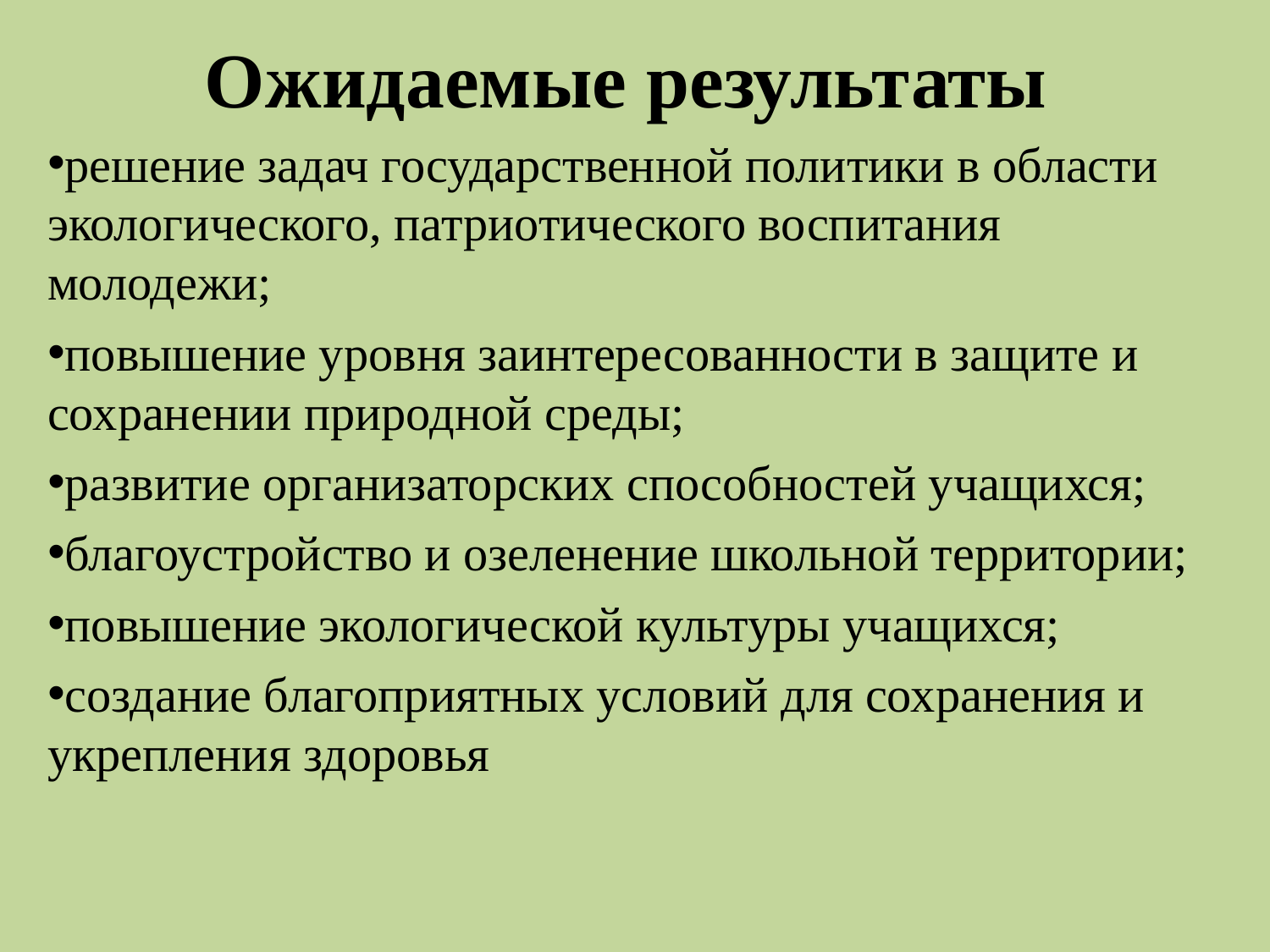

Ожидаемые результаты
решение задач государственной политики в области экологического, патриотического воспитания молодежи;
повышение уровня заинтересованности в защите и сохранении природной среды;
развитие организаторских способностей учащихся;
благоустройство и озеленение школьной территории;
повышение экологической культуры учащихся;
создание благоприятных условий для сохранения и укрепления здоровья